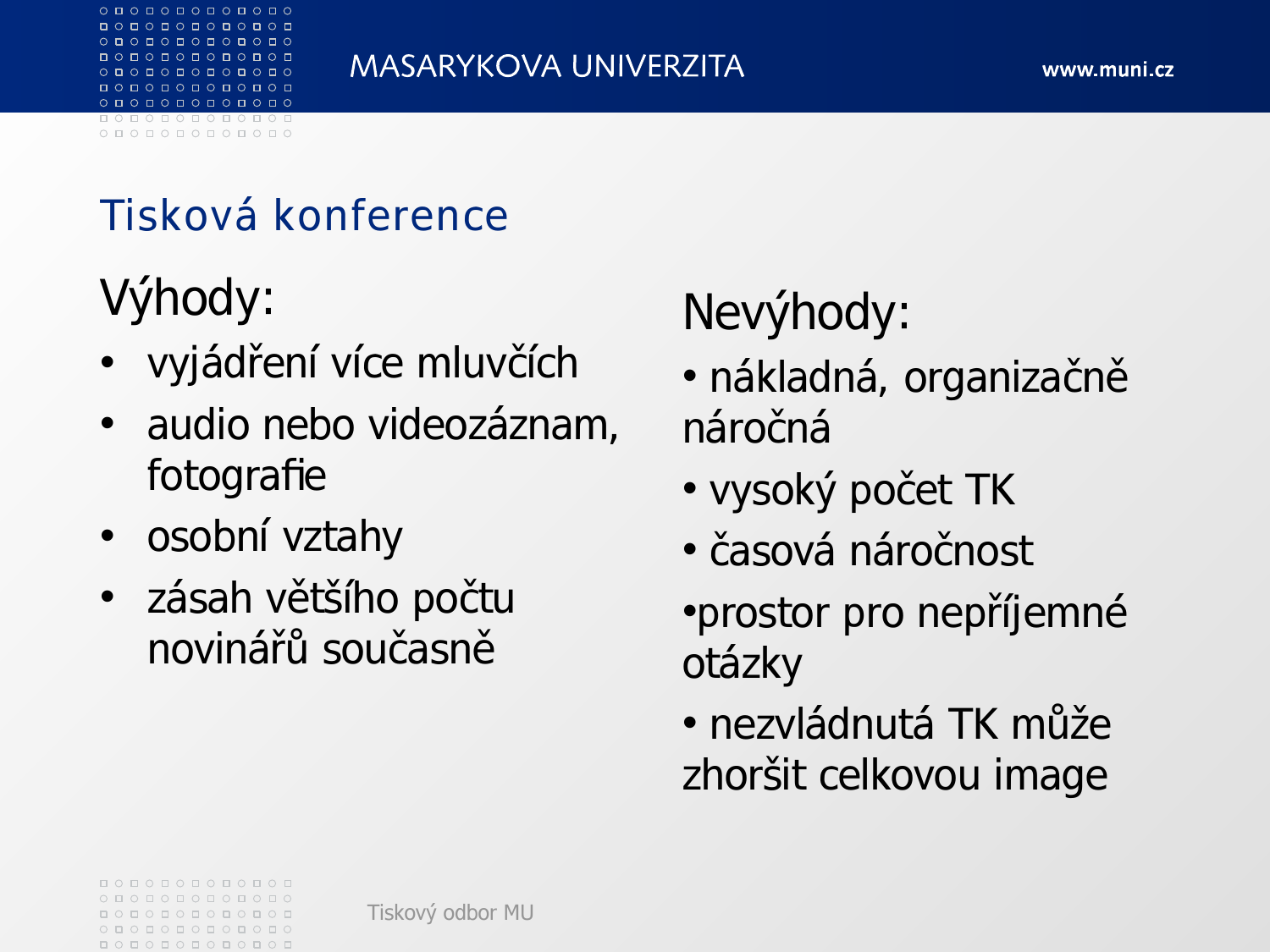

# Tisková konference
Výhody:
vyjádření více mluvčích
audio nebo videozáznam, fotografie
osobní vztahy
zásah většího počtu novinářů současně

Nevýhody:
 nákladná, organizačně náročná
 vysoký počet TK
 časová náročnost
prostor pro nepříjemné otázky
 nezvládnutá TK může zhoršit celkovou image
Tiskový odbor MU